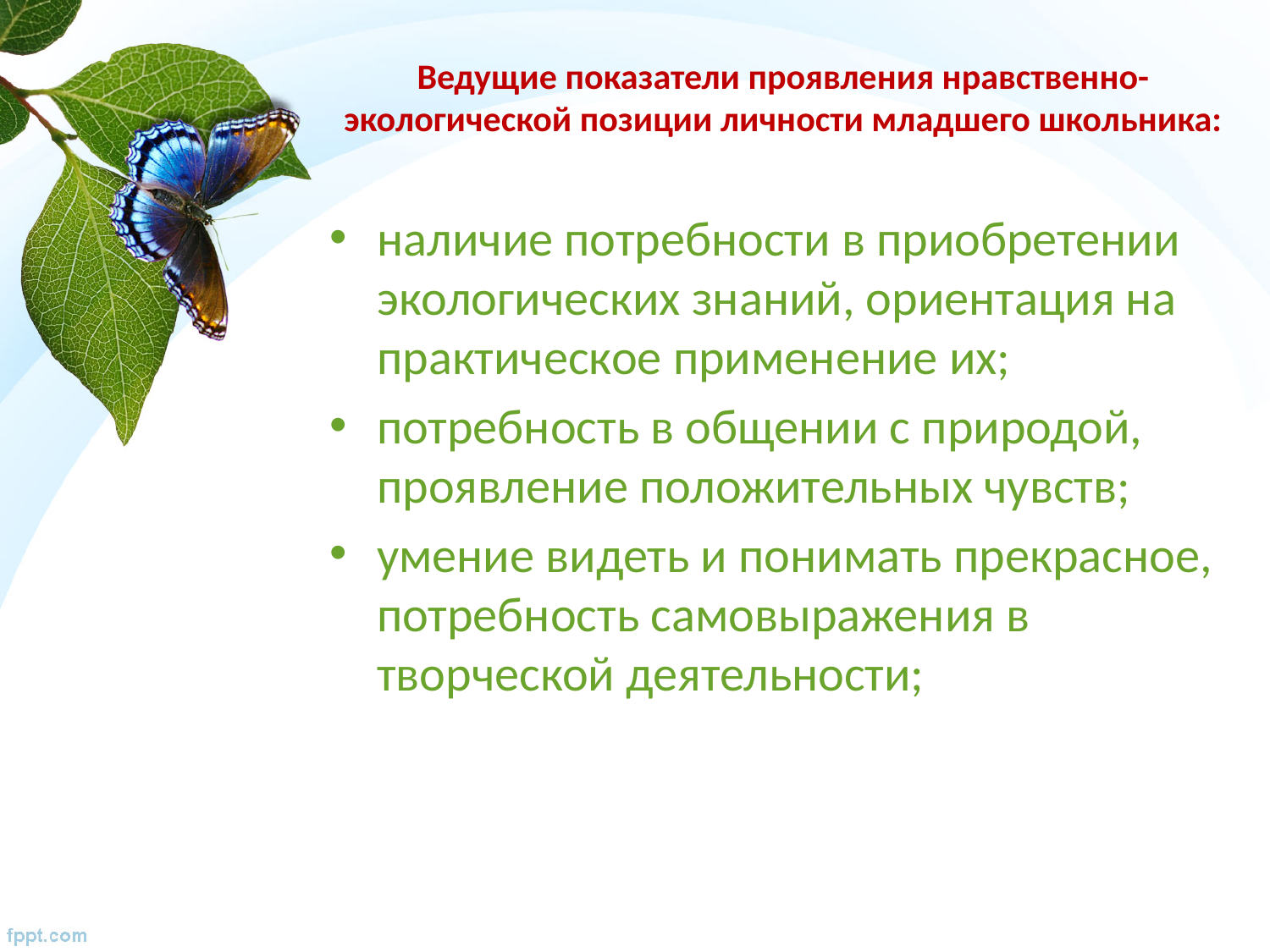

# Ведущие показатели проявления нравственно-экологической позиции личности младшего школьника:
наличие потребности в приобретении экологических знаний, ориентация на практическое применение их;
потребность в общении с природой, проявление положительных чувств;
умение видеть и понимать прекрасное, потребность самовыражения в творческой деятельности;